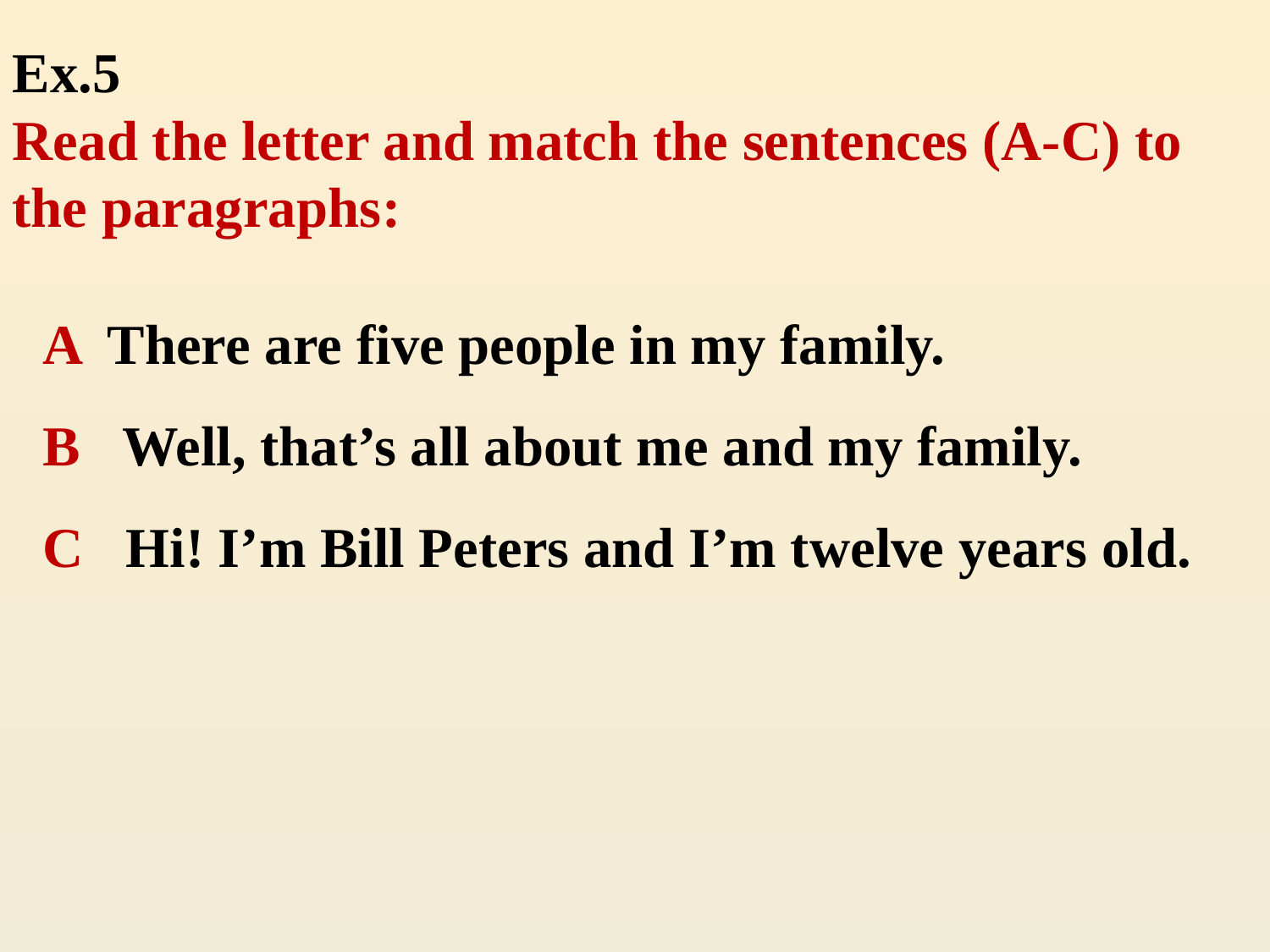

Ex.5
Read the letter and match the sentences (A-C) to the paragraphs:
A  There are five people in my family.
В   Well, that’s all about me and my family.
С   Hi! I’m Bill Peters and I’m twelve years old.

#